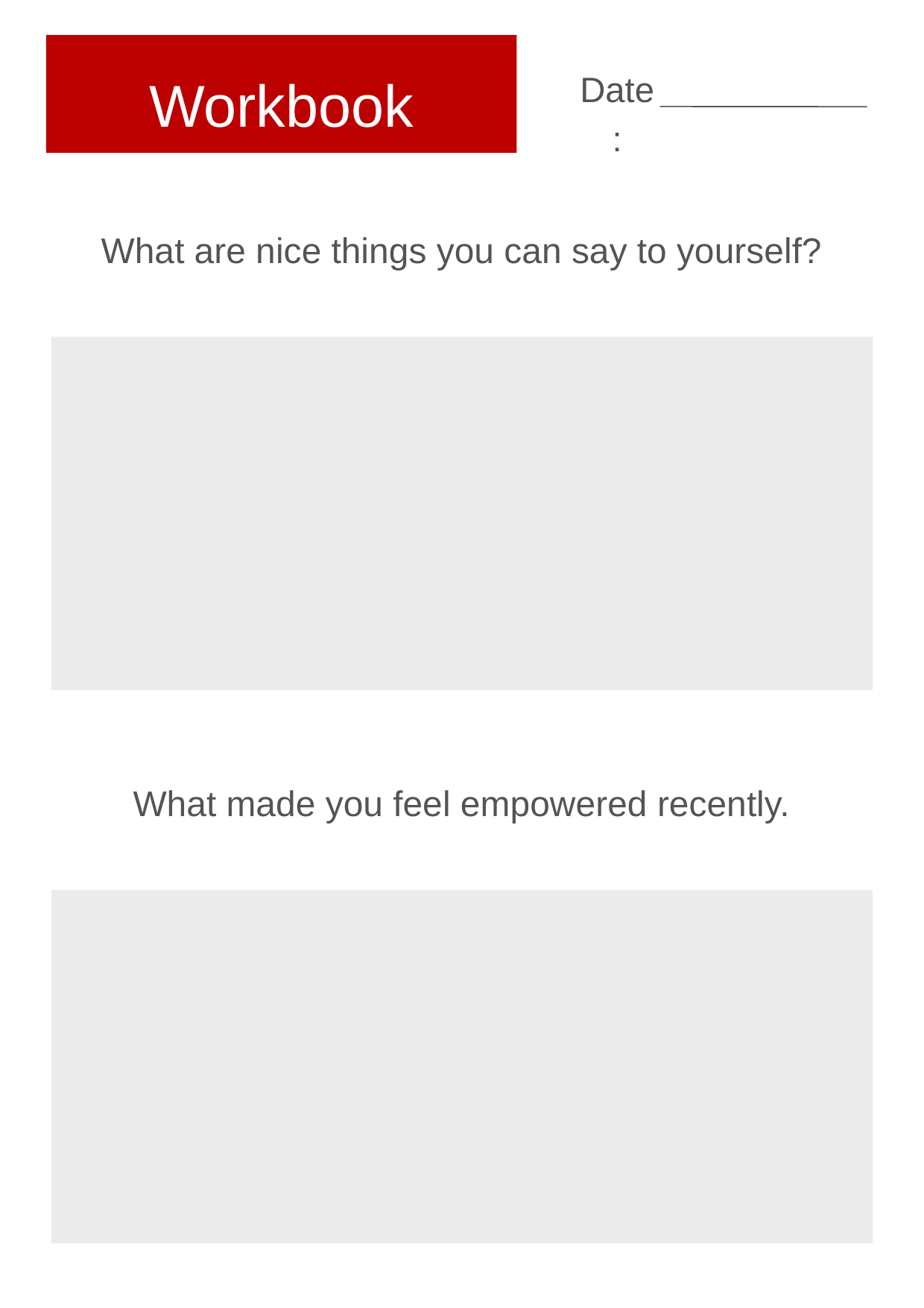

Workbook
Date:

What are nice things you can say to yourself?

What made you feel empowered recently.